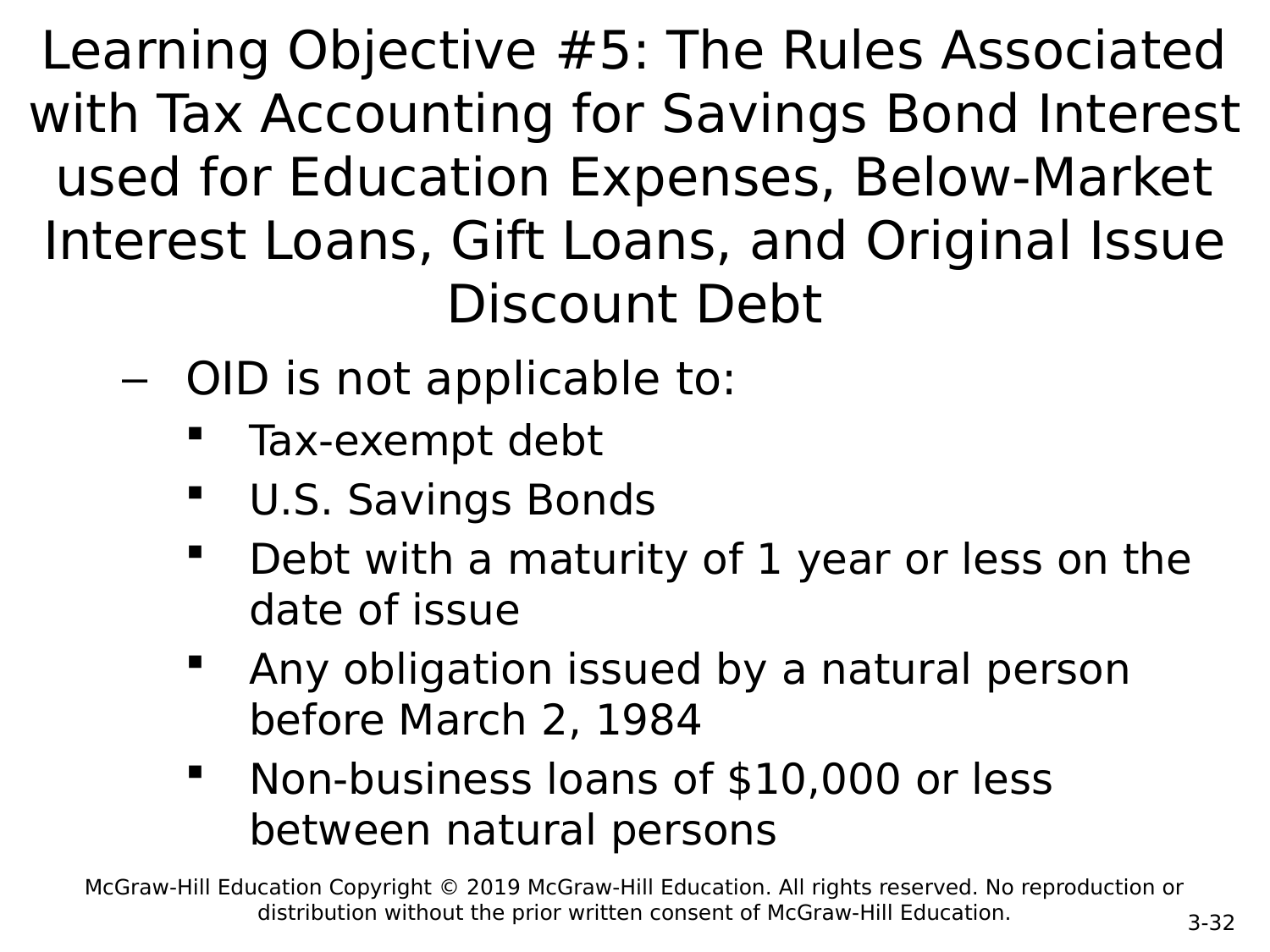

# Learning Objective #5: The Rules Associated with Tax Accounting for Savings Bond Interest used for Education Expenses, Below-Market Interest Loans, Gift Loans, and Original Issue Discount Debt
OID is not applicable to:
Tax-exempt debt
U.S. Savings Bonds
Debt with a maturity of 1 year or less on the date of issue
Any obligation issued by a natural person before March 2, 1984
Non-business loans of $10,000 or less between natural persons
McGraw-Hill Education Copyright © 2019 McGraw-Hill Education. All rights reserved. No reproduction or distribution without the prior written consent of McGraw-Hill Education.
3-32